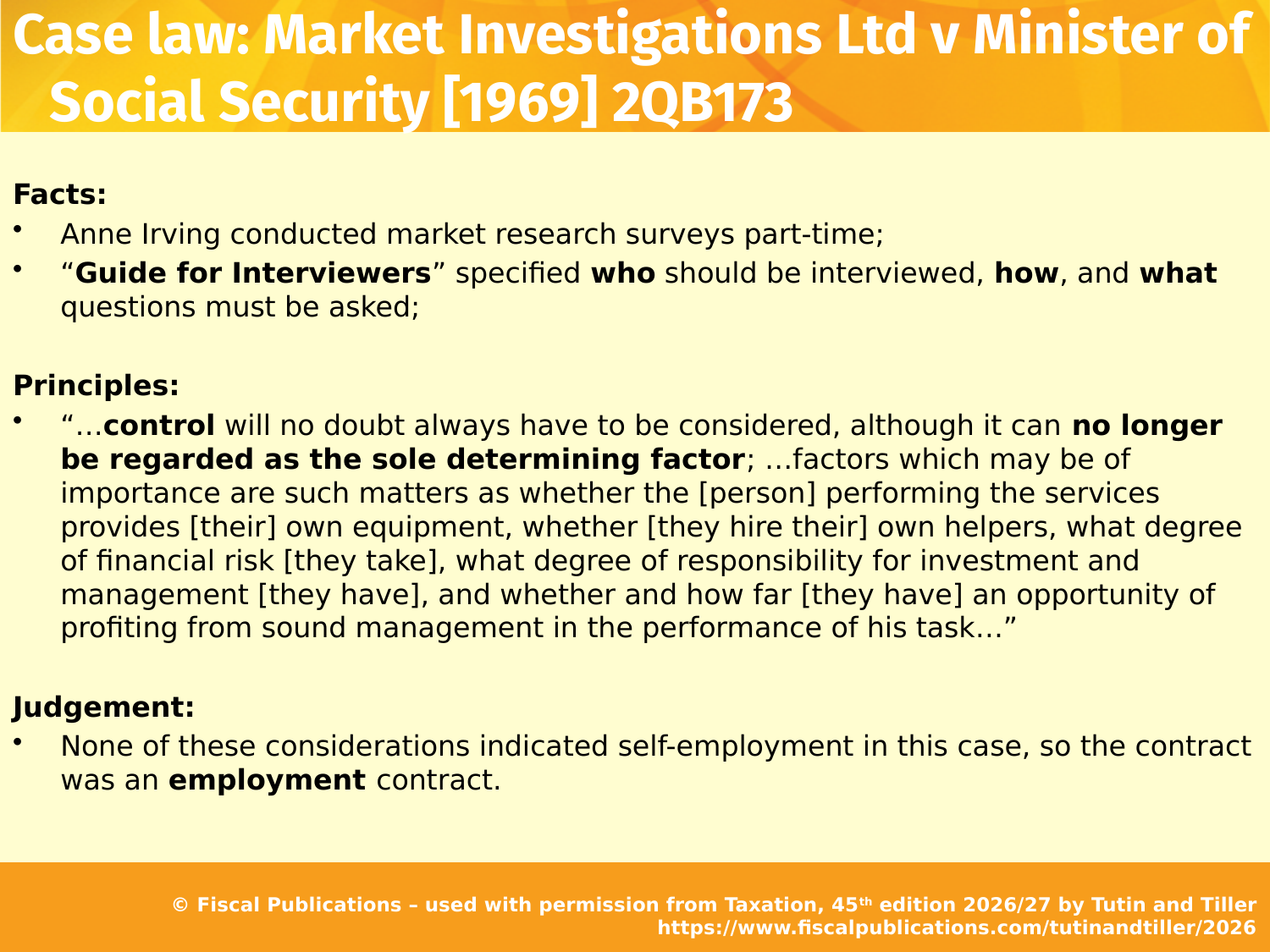

# Case law: Market Investigations Ltd v Minister of Social Security [1969] 2QB173

Facts:
Anne Irving conducted market research surveys part-time;
“Guide for Interviewers” specified who should be interviewed, how, and what questions must be asked;

Principles:
“…control will no doubt always have to be considered, although it can no longer be regarded as the sole determining factor; …factors which may be of importance are such matters as whether the [person] performing the services provides [their] own equipment, whether [they hire their] own helpers, what degree of financial risk [they take], what degree of responsibility for investment and management [they have], and whether and how far [they have] an opportunity of profiting from sound management in the performance of his task…”

Judgement:
None of these considerations indicated self-employment in this case, so the contract was an employment contract.